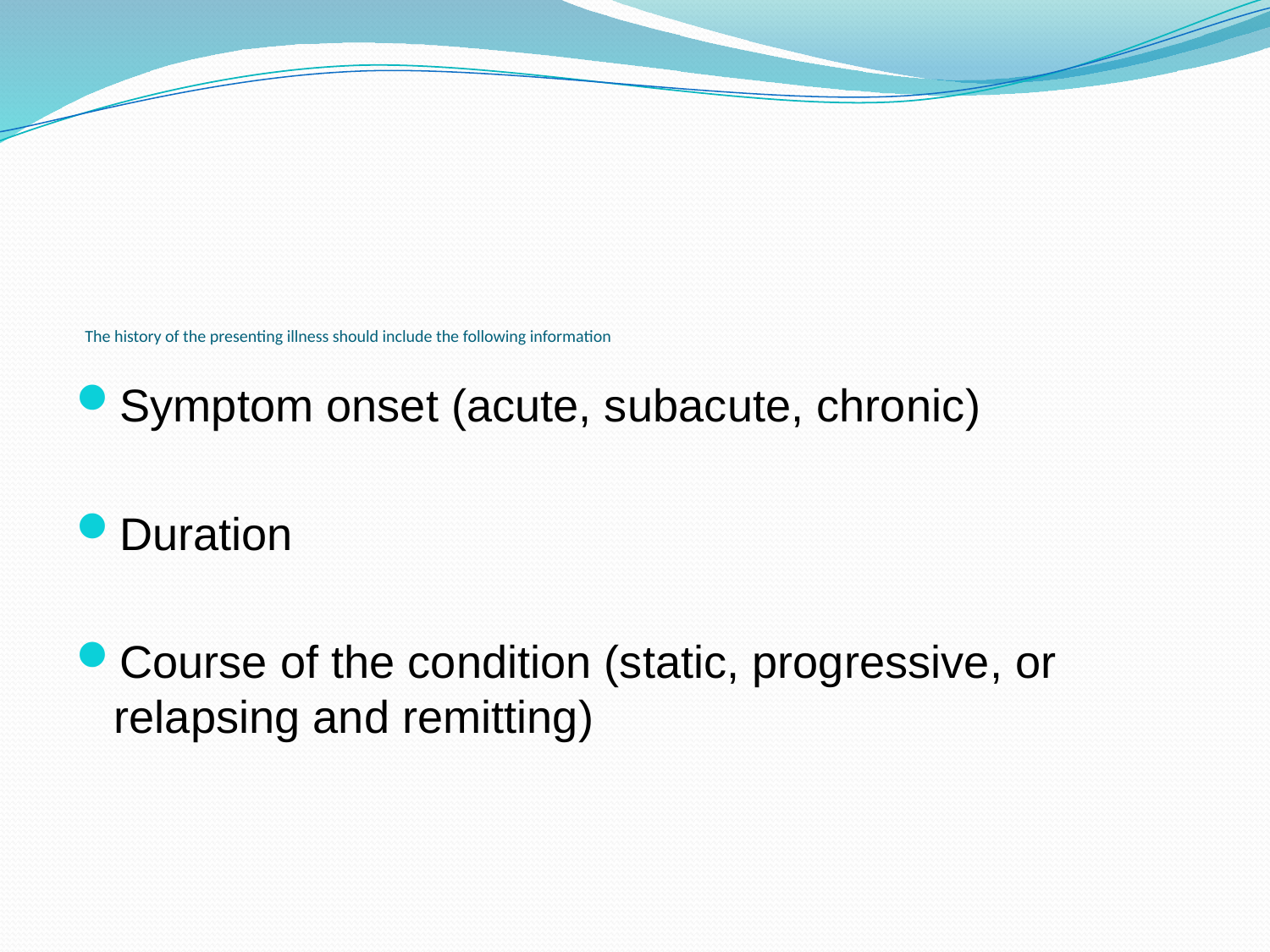

# The history of the presenting illness should include the following information

Symptom onset (acute, subacute, chronic)

Duration

Course of the condition (static, progressive, or relapsing and remitting)